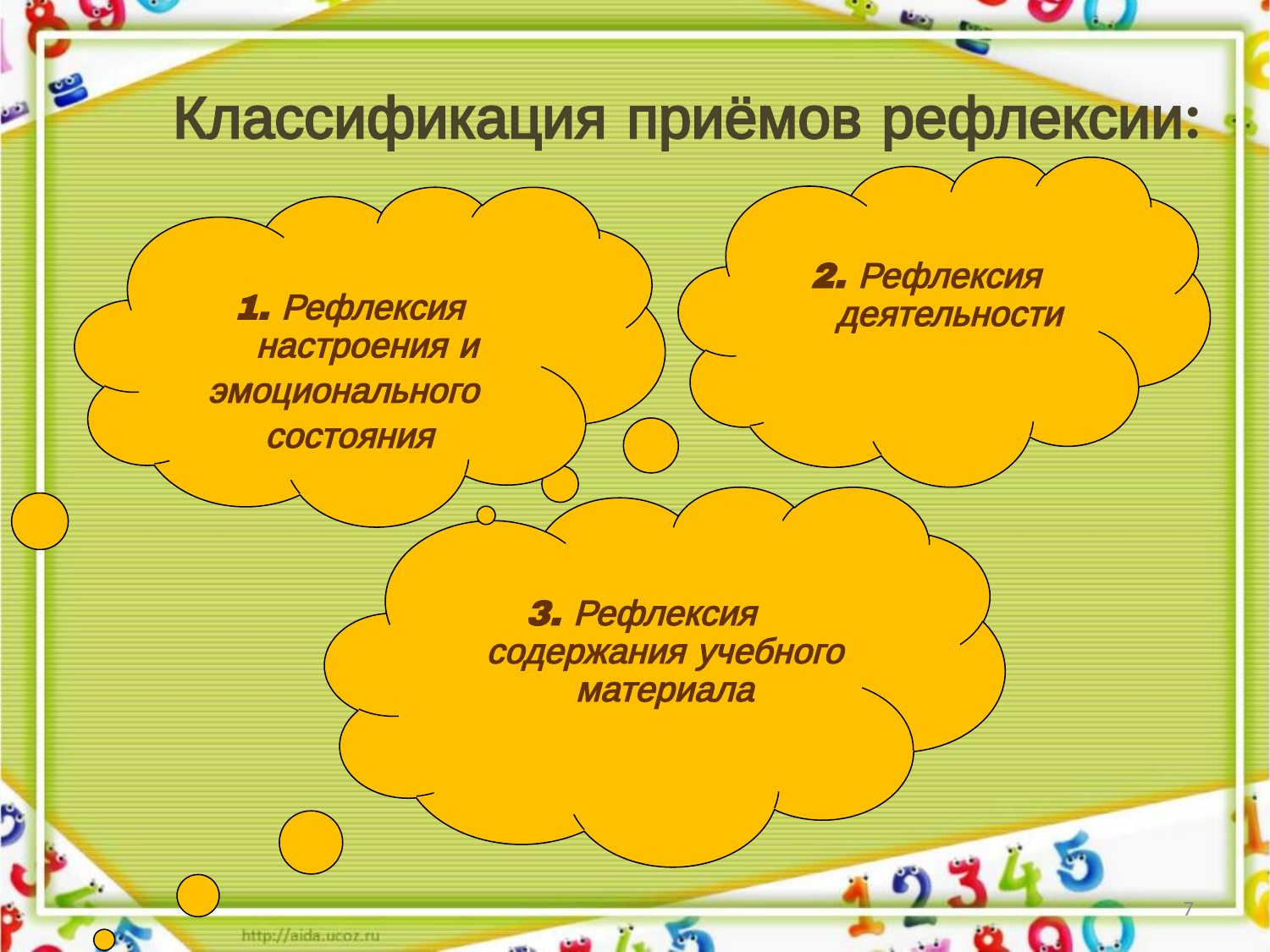

Классификация приёмов рефлексии:

2. Рефлексия деятельности

1. Рефлексия настроения и
эмоционального
состояния

3. Рефлексия содержания учебного материала
7